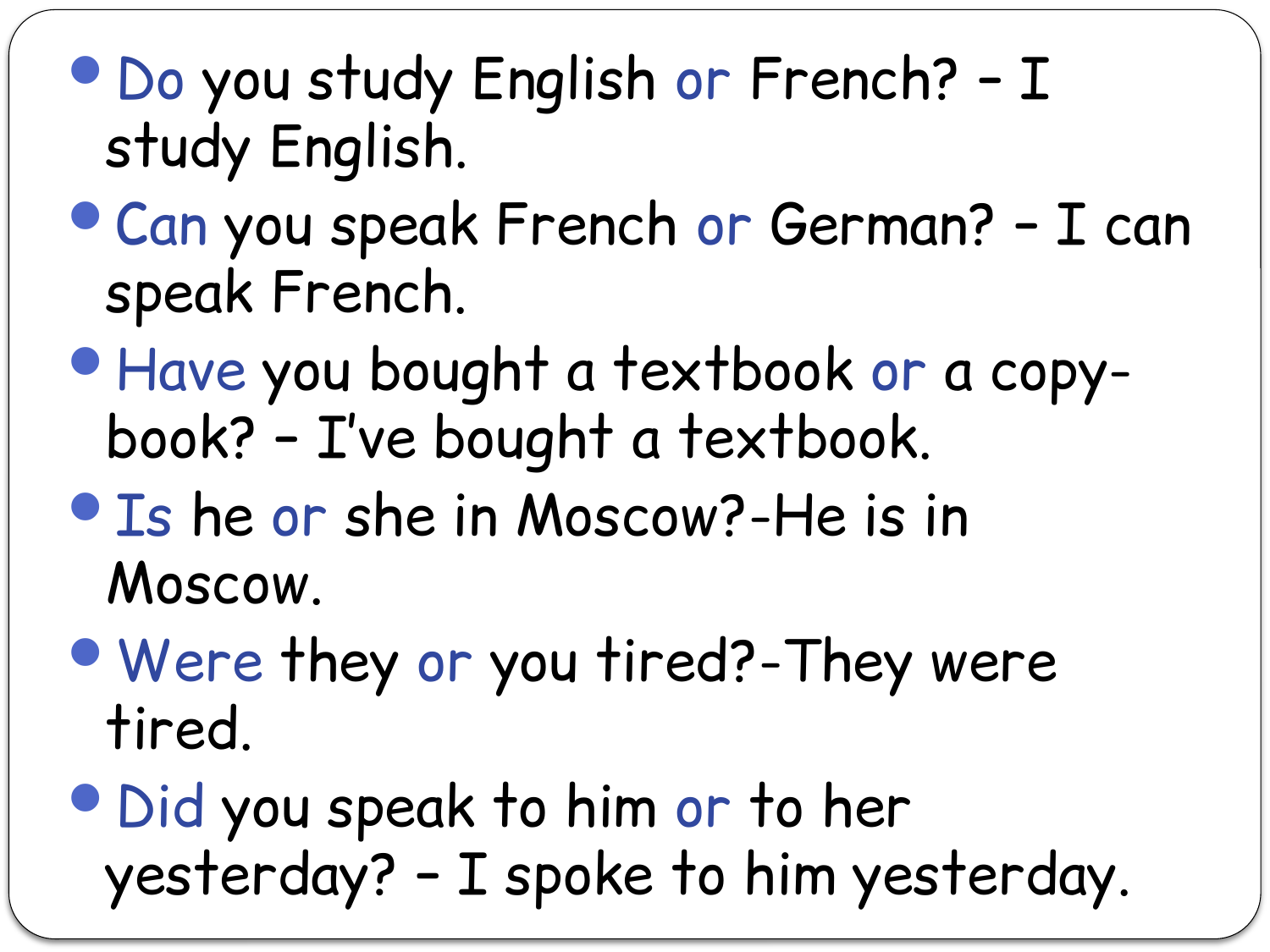

Do you study English or French? – I study English.
Can you speak French or German? – I can speak French.
Have you bought a textbook or a copy-book? – I’ve bought a textbook.
Is he or she in Moscow?-He is in Moscow.
Were they or you tired?-They were tired.
Did you speak to him or to her yesterday? – I spoke to him yesterday.